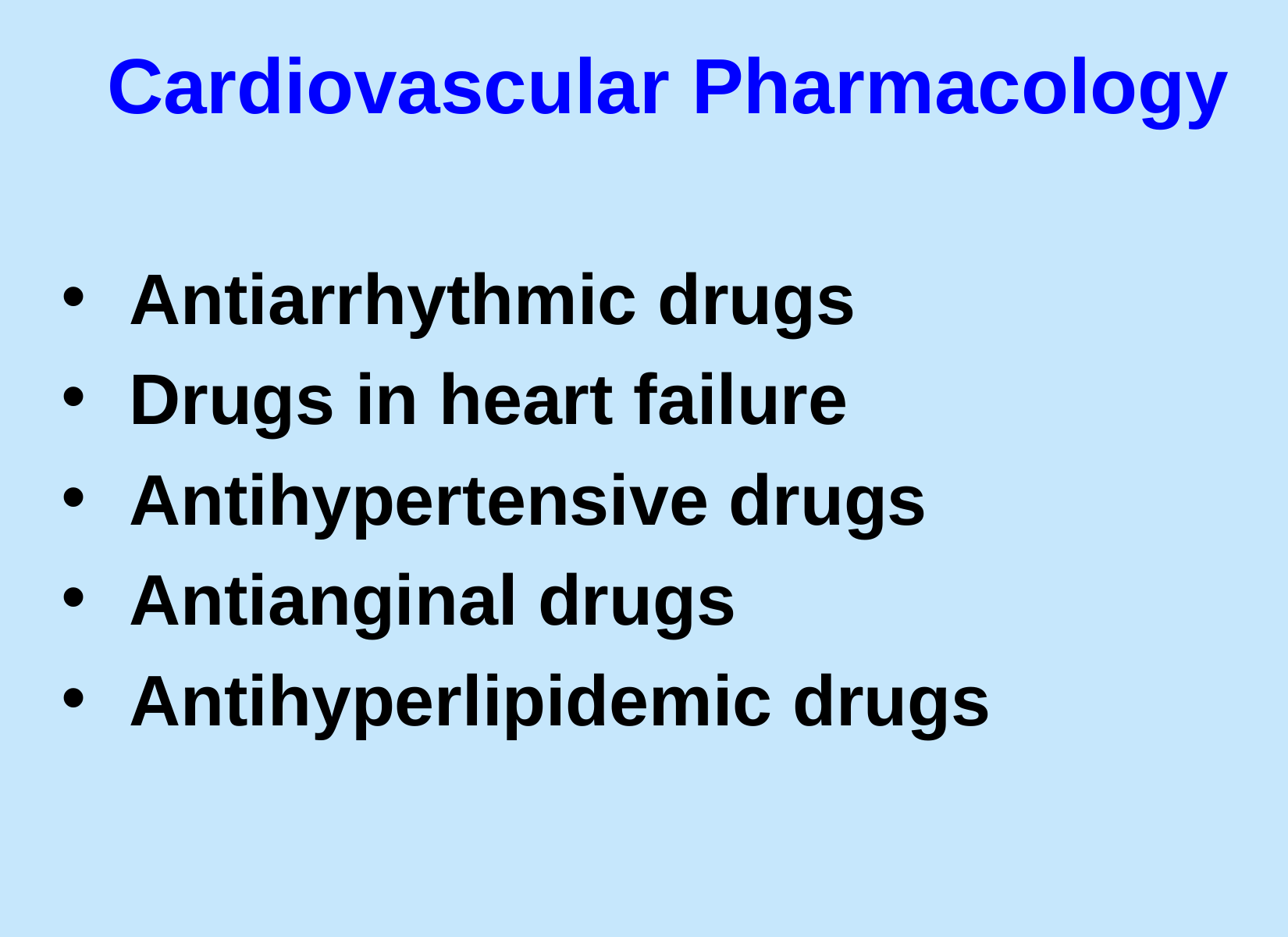

Cardiovascular Pharmacology

 Antiarrhythmic drugs
 Drugs in heart failure
 Antihypertensive drugs
 Antianginal drugs
 Antihyperlipidemic drugs